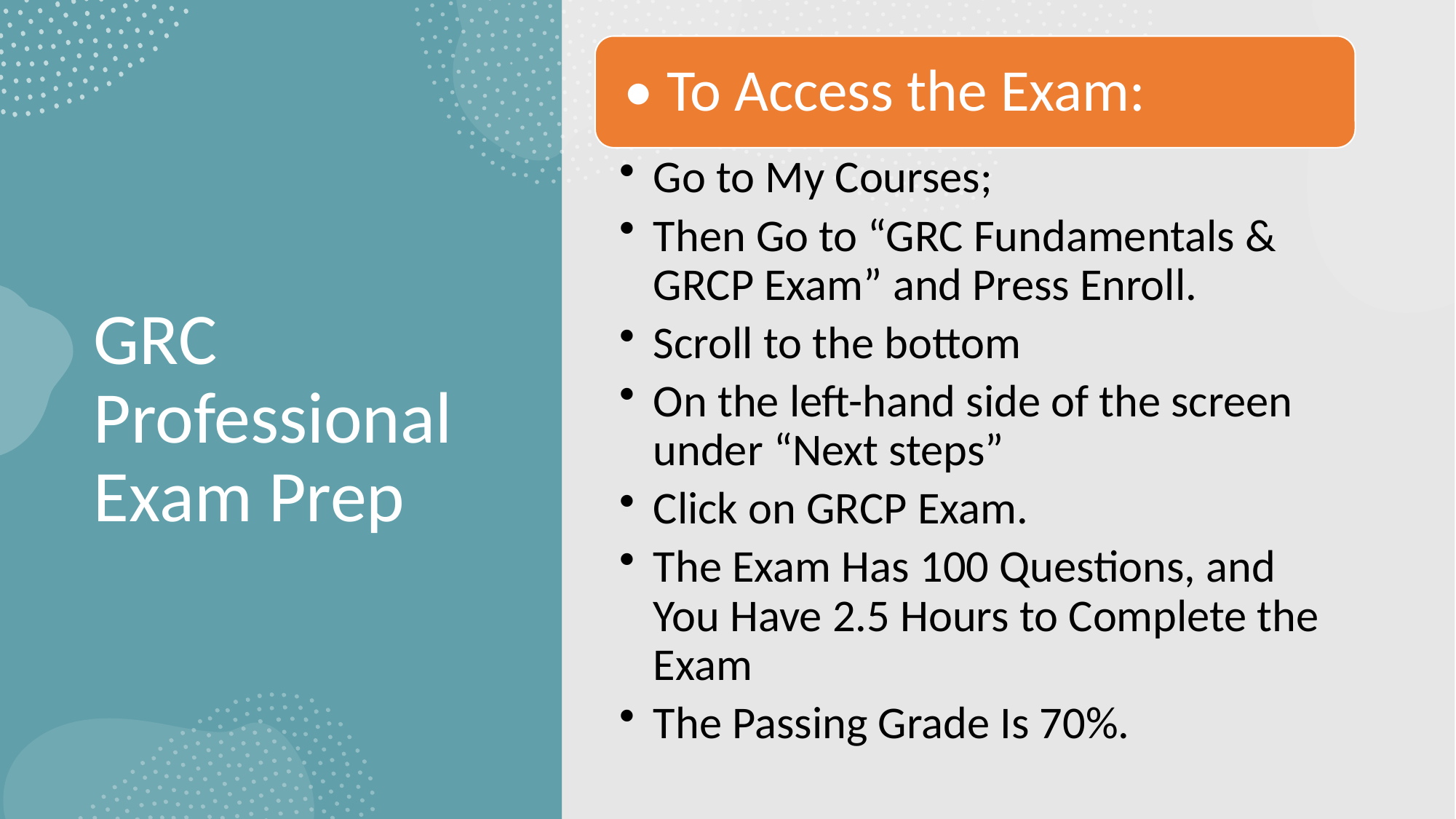

• To Access the Exam:
Go to My Courses;
Then Go to “GRC Fundamentals & GRCP Exam” and Press Enroll.
Scroll to the bottom
On the left-hand side of the screen under “Next steps”
Click on GRCP Exam.
The Exam Has 100 Questions, and You Have 2.5 Hours to Complete the Exam
The Passing Grade Is 70%.
# GRC Professional Exam Prep